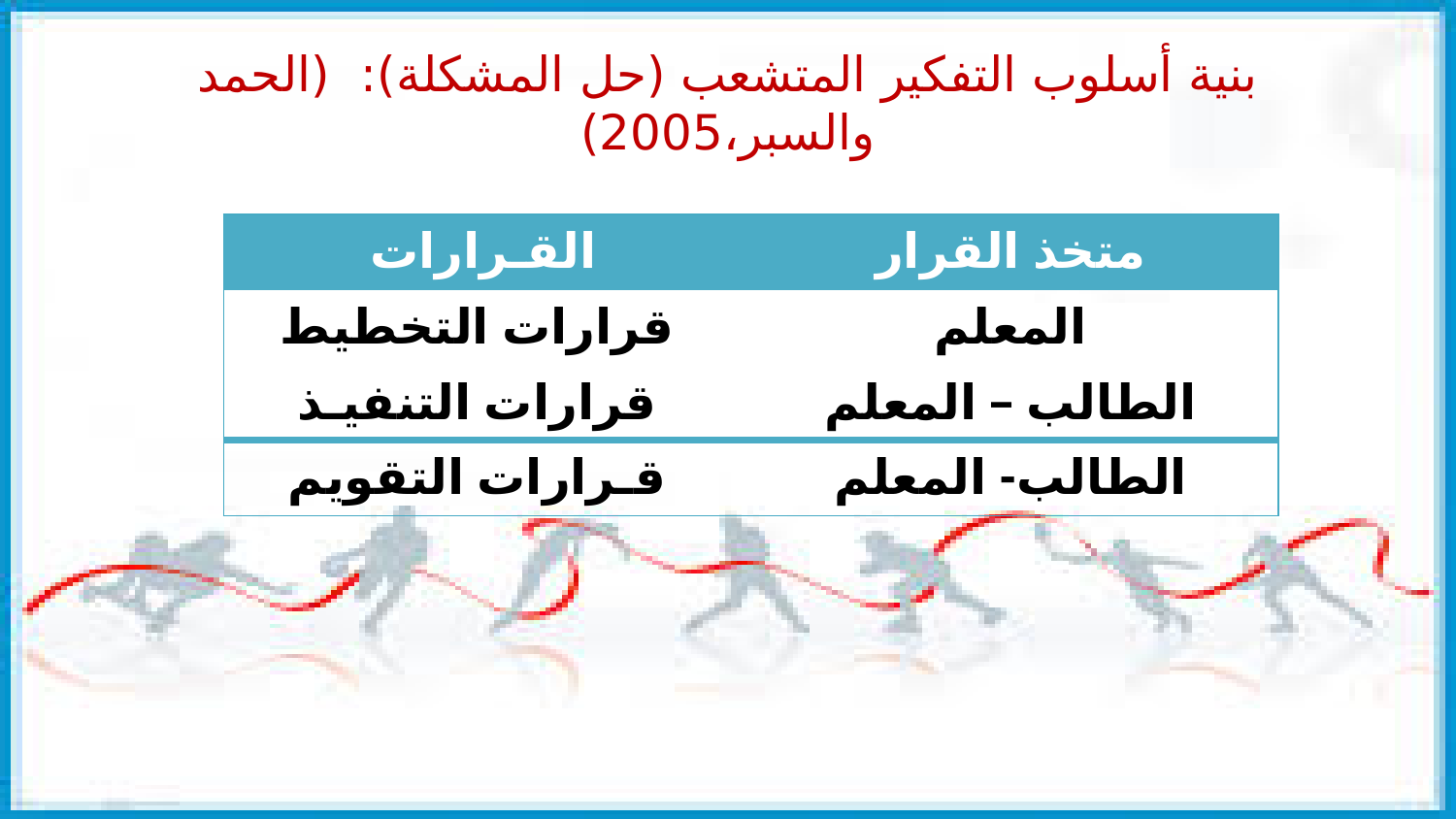

# بنية أسلوب التفكير المتشعب (حل المشكلة):  (الحمد والسبر،2005)
| القـرارات | متخذ القرار |
| --- | --- |
| قرارات التخطيط | المعلم |
| قرارات التنفيـذ | الطالب – المعلم |
| قـرارات التقويم | الطالب- المعلم |